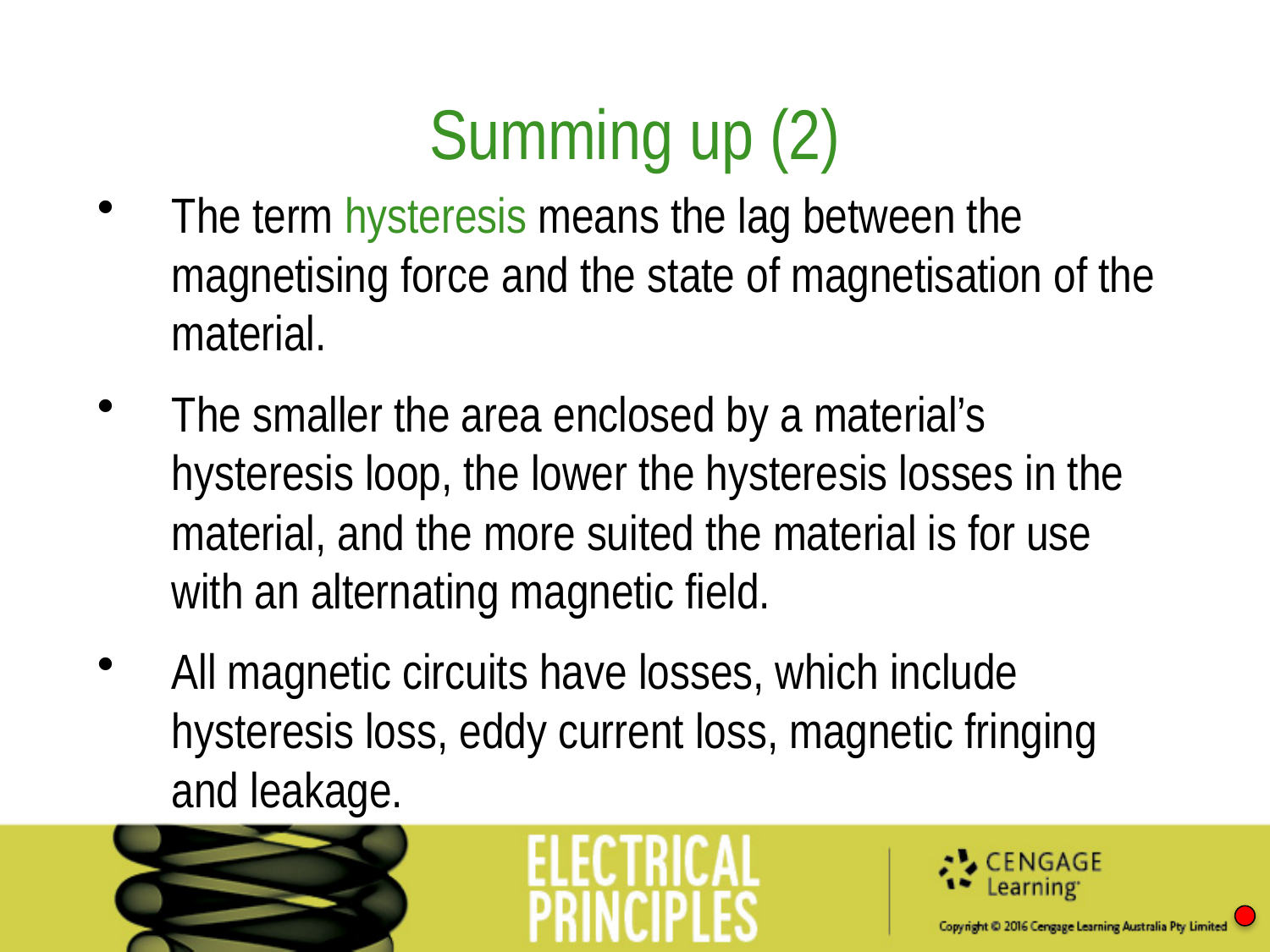

Summing up (2)
The term hysteresis means the lag between the magnetising force and the state of magnetisation of the material.
The smaller the area enclosed by a material’s hysteresis loop, the lower the hysteresis losses in the material, and the more suited the material is for use with an alternating magnetic field.
All magnetic circuits have losses, which include hysteresis loss, eddy current loss, magnetic fringing and leakage.